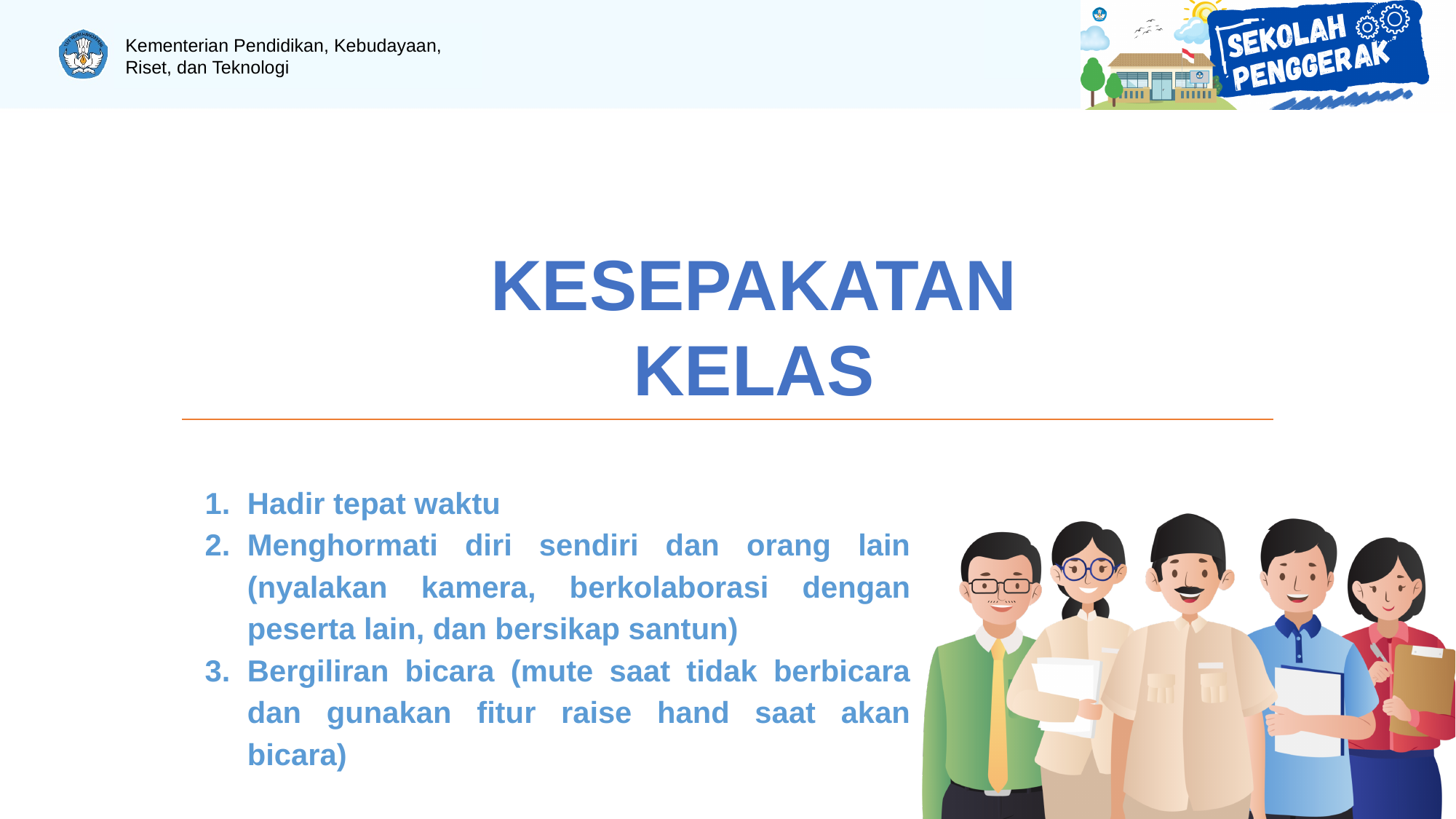

KESEPAKATAN KELAS

Hadir tepat waktu
Menghormati diri sendiri dan orang lain (nyalakan kamera, berkolaborasi dengan peserta lain, dan bersikap santun)
Bergiliran bicara (mute saat tidak berbicara dan gunakan fitur raise hand saat akan bicara)